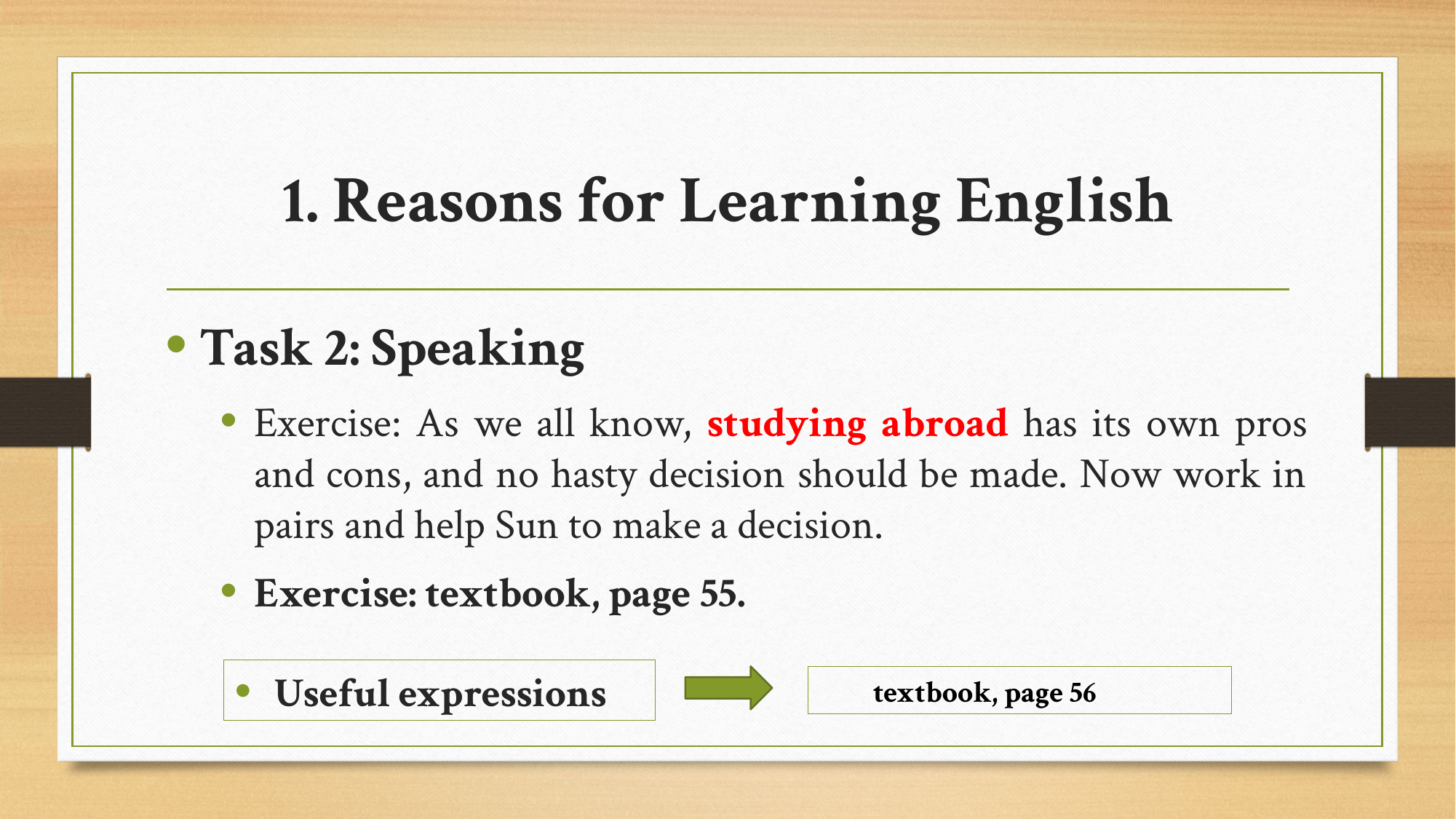

# 1. Reasons for Learning English
Task 2: Speaking
Exercise: As we all know, studying abroad has its own pros and cons, and no hasty decision should be made. Now work in pairs and help Sun to make a decision.
Exercise: textbook, page 55.
Useful expressions

textbook, page 56